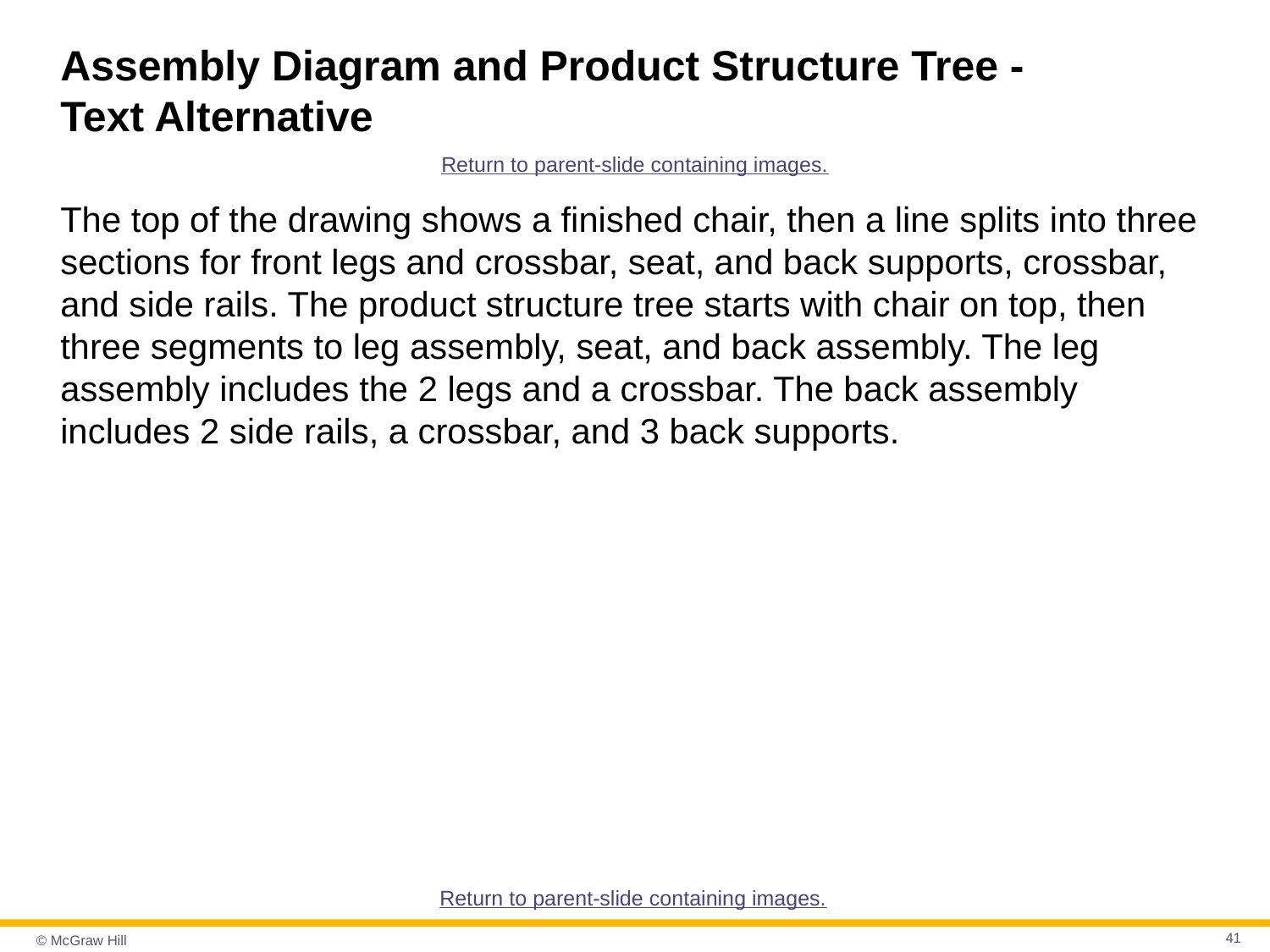

# Assembly Diagram and Product Structure Tree - Text Alternative
Return to parent-slide containing images.
The top of the drawing shows a finished chair, then a line splits into three sections for front legs and crossbar, seat, and back supports, crossbar, and side rails. The product structure tree starts with chair on top, then three segments to leg assembly, seat, and back assembly. The leg assembly includes the 2 legs and a crossbar. The back assembly includes 2 side rails, a crossbar, and 3 back supports.
Return to parent-slide containing images.